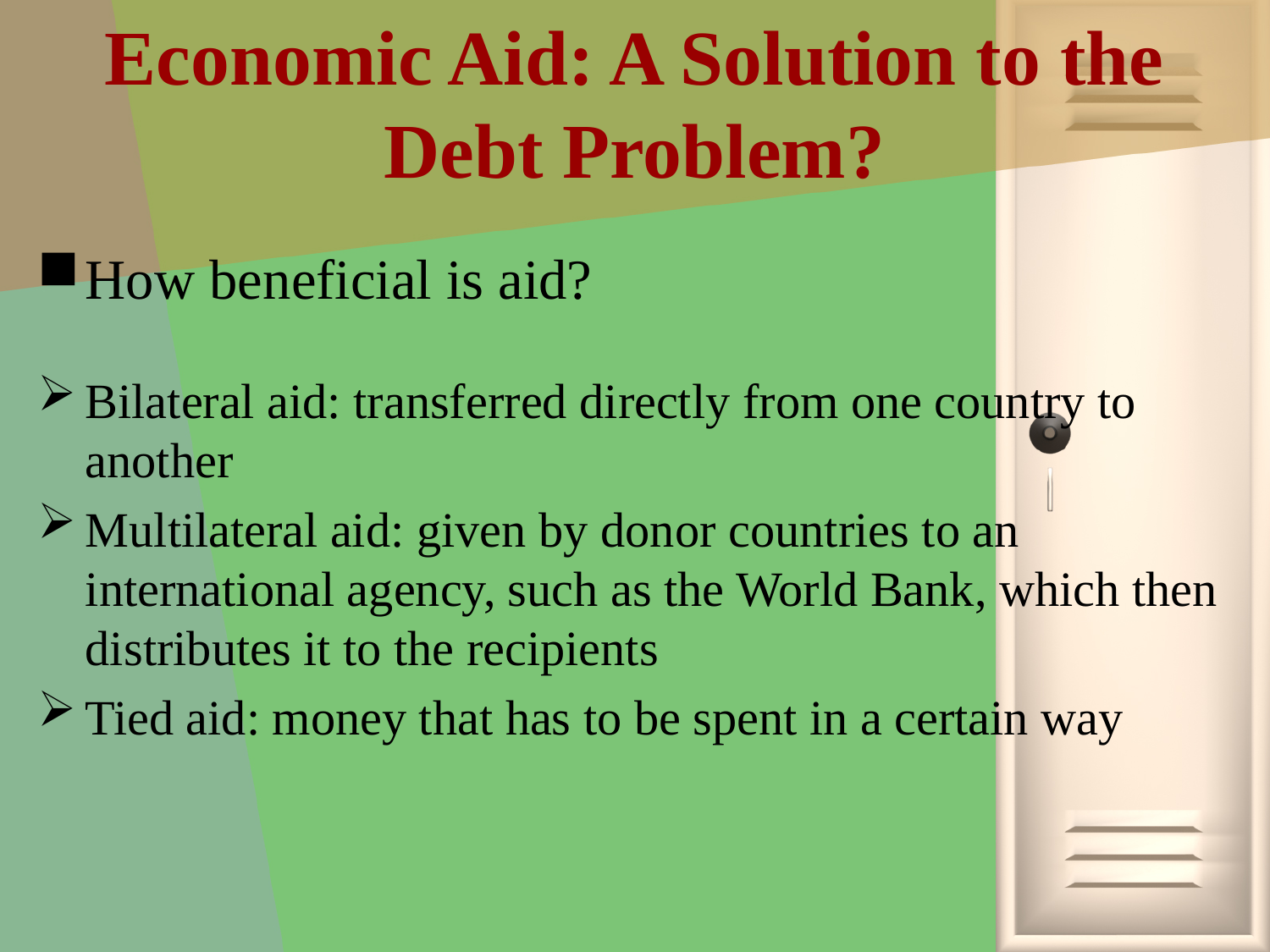

# Economic Aid: A Solution to the Debt Problem?
How beneficial is aid?

Bilateral aid: transferred directly from one country to another
Multilateral aid: given by donor countries to an international agency, such as the World Bank, which then distributes it to the recipients
Tied aid: money that has to be spent in a certain way